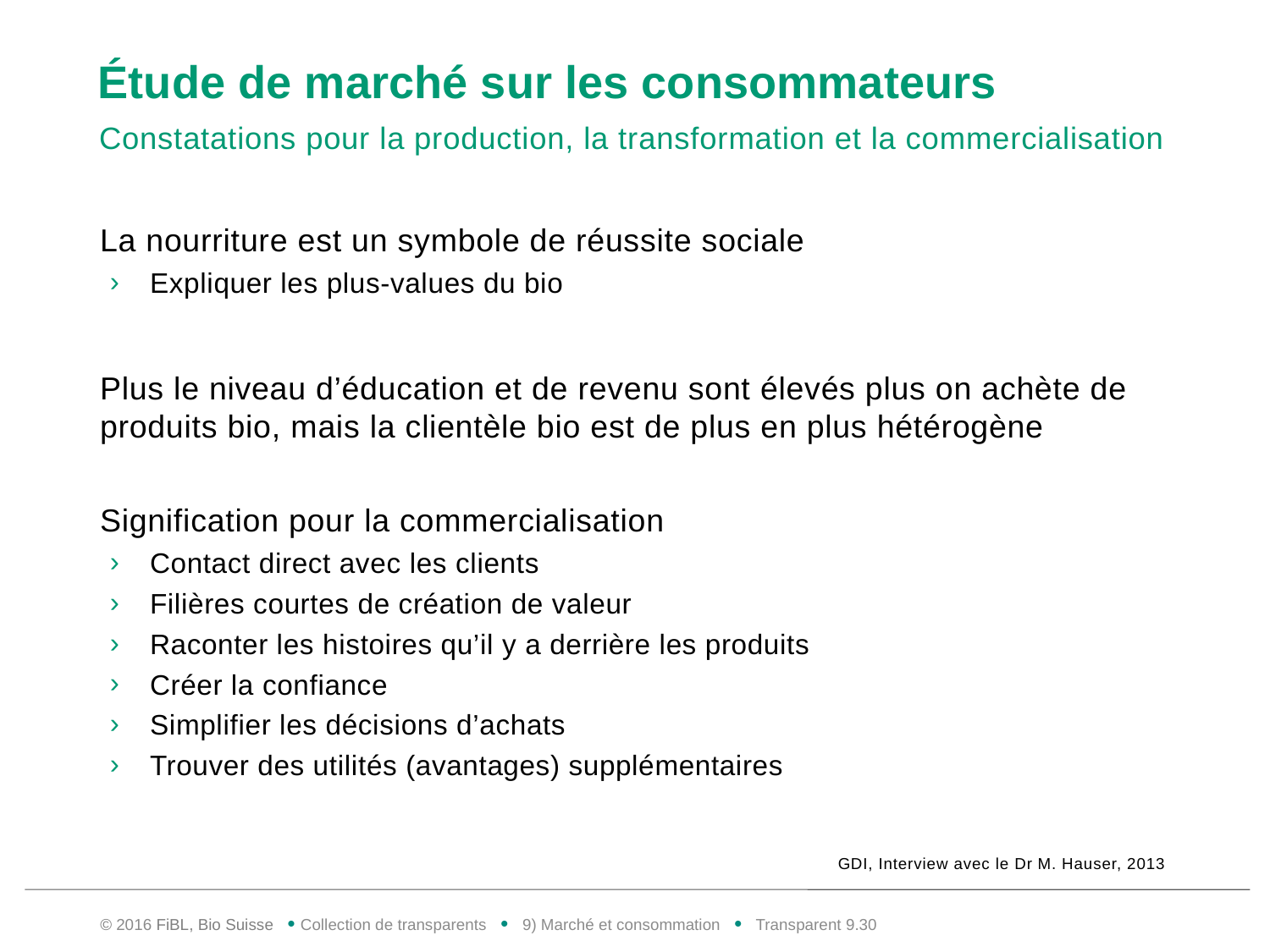

# Étude de marché sur les consommateurs
Constatations pour la production, la transformation et la commercialisation
La nourriture est un symbole de réussite sociale
Expliquer les plus-values du bio

Plus le niveau d’éducation et de revenu sont élevés plus on achète de produits bio, mais la clientèle bio est de plus en plus hétérogène

Signification pour la commercialisation
Contact direct avec les clients
Filières courtes de création de valeur
Raconter les histoires qu’il y a derrière les produits
Créer la confiance
Simplifier les décisions d’achats
Trouver des utilités (avantages) supplémentaires
GDI, Interview avec le Dr M. Hauser, 2013
© 2016 FiBL, Bio Suisse   • Collection de transparents   •   9) Marché et consommation   •   Transparent 9.30